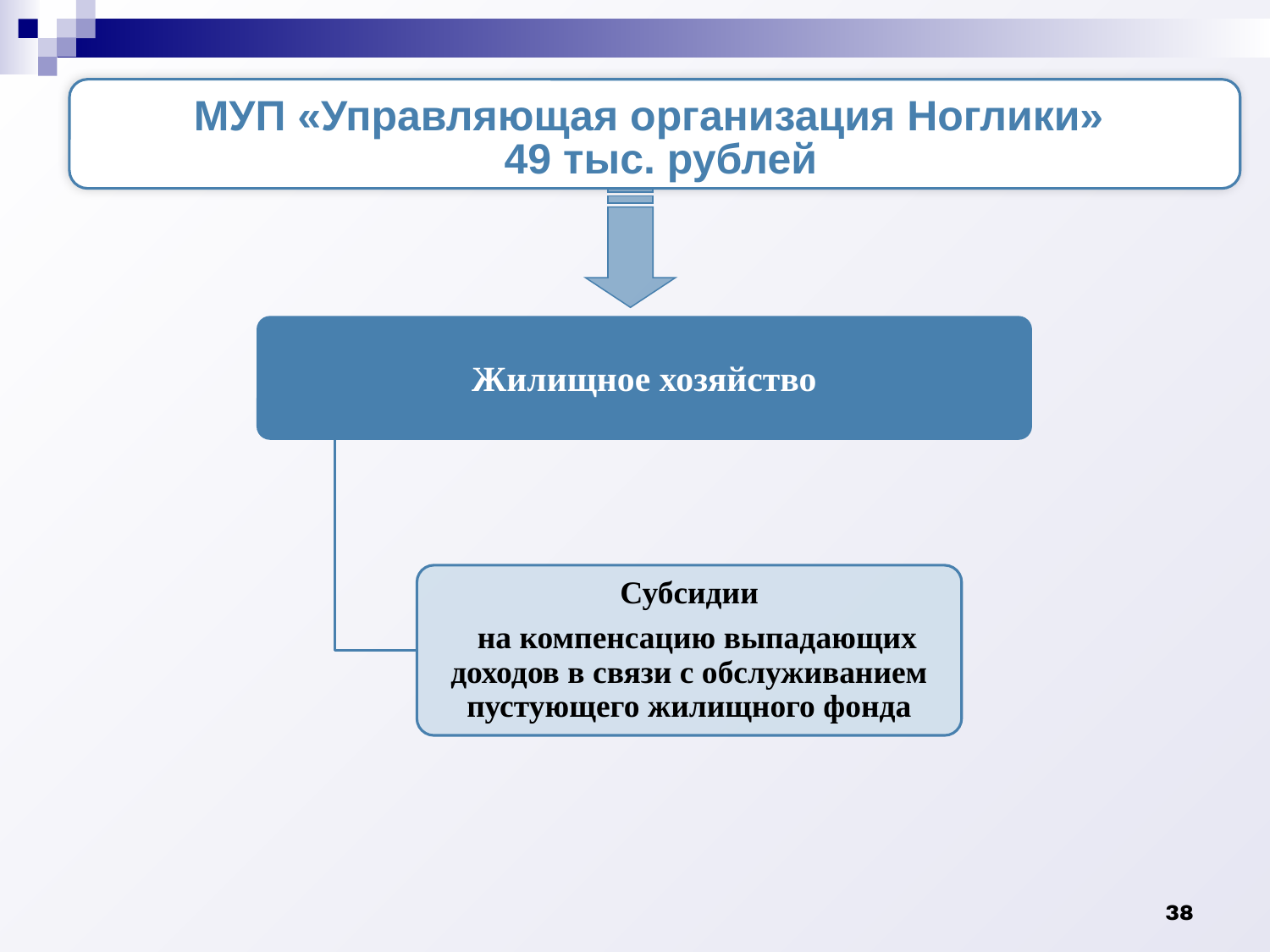

МУП «Управляющая организация Ноглики»
 49 тыс. рублей

Жилищное хозяйство

Субсидии
  на компенсацию выпадающих доходов в связи с обслуживанием пустующего жилищного фонда
38